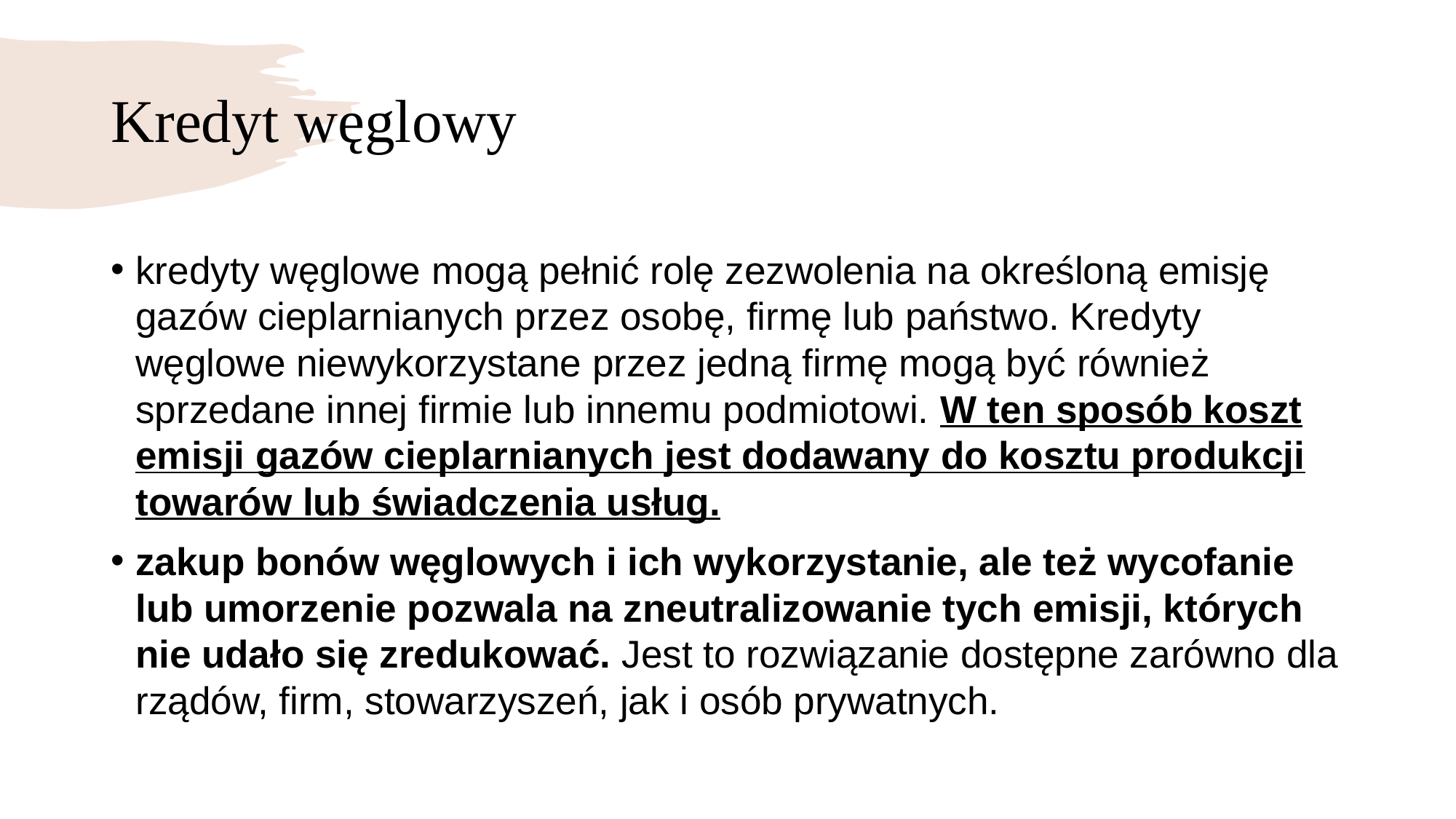

# Kredyt węglowy
kredyty węglowe mogą pełnić rolę zezwolenia na określoną emisję gazów cieplarnianych przez osobę, firmę lub państwo. Kredyty węglowe niewykorzystane przez jedną firmę mogą być również sprzedane innej firmie lub innemu podmiotowi. W ten sposób koszt emisji gazów cieplarnianych jest dodawany do kosztu produkcji towarów lub świadczenia usług.
zakup bonów węglowych i ich wykorzystanie, ale też wycofanie lub umorzenie pozwala na zneutralizowanie tych emisji, których nie udało się zredukować. Jest to rozwiązanie dostępne zarówno dla rządów, firm, stowarzyszeń, jak i osób prywatnych.